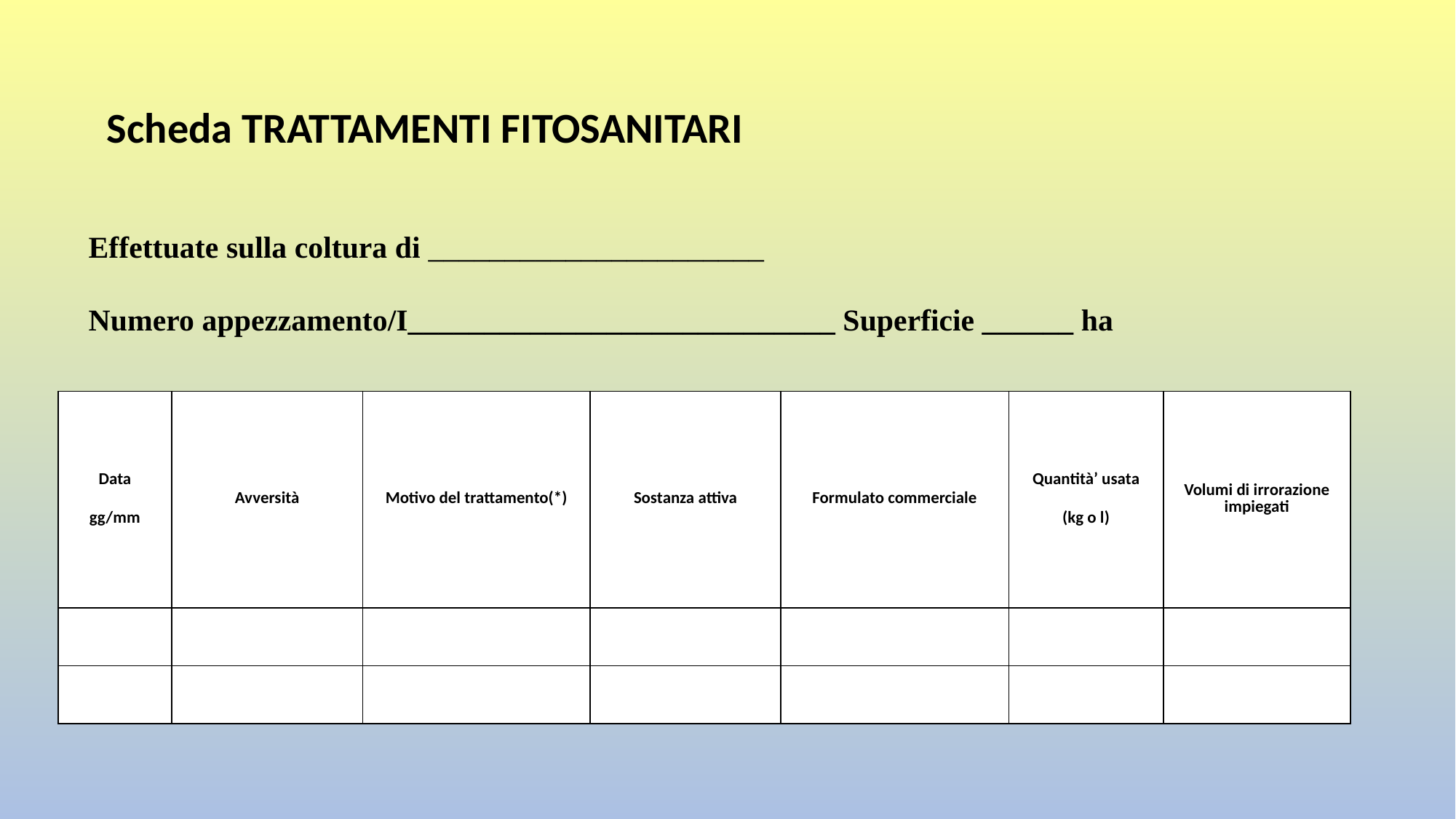

Scheda TRATTAMENTI FITOSANITARI
Effettuate sulla coltura di ______________________

Numero appezzamento/I____________________________ Superficie ______ ha

| Data gg/mm | Avversità | Motivo del trattamento(\*) | Sostanza attiva | Formulato commerciale | Quantità’ usata (kg o l) | Volumi di irrorazione impiegati |
| --- | --- | --- | --- | --- | --- | --- |
|  |  |  |  |  |  |  |
|  |  |  |  |  |  |  |